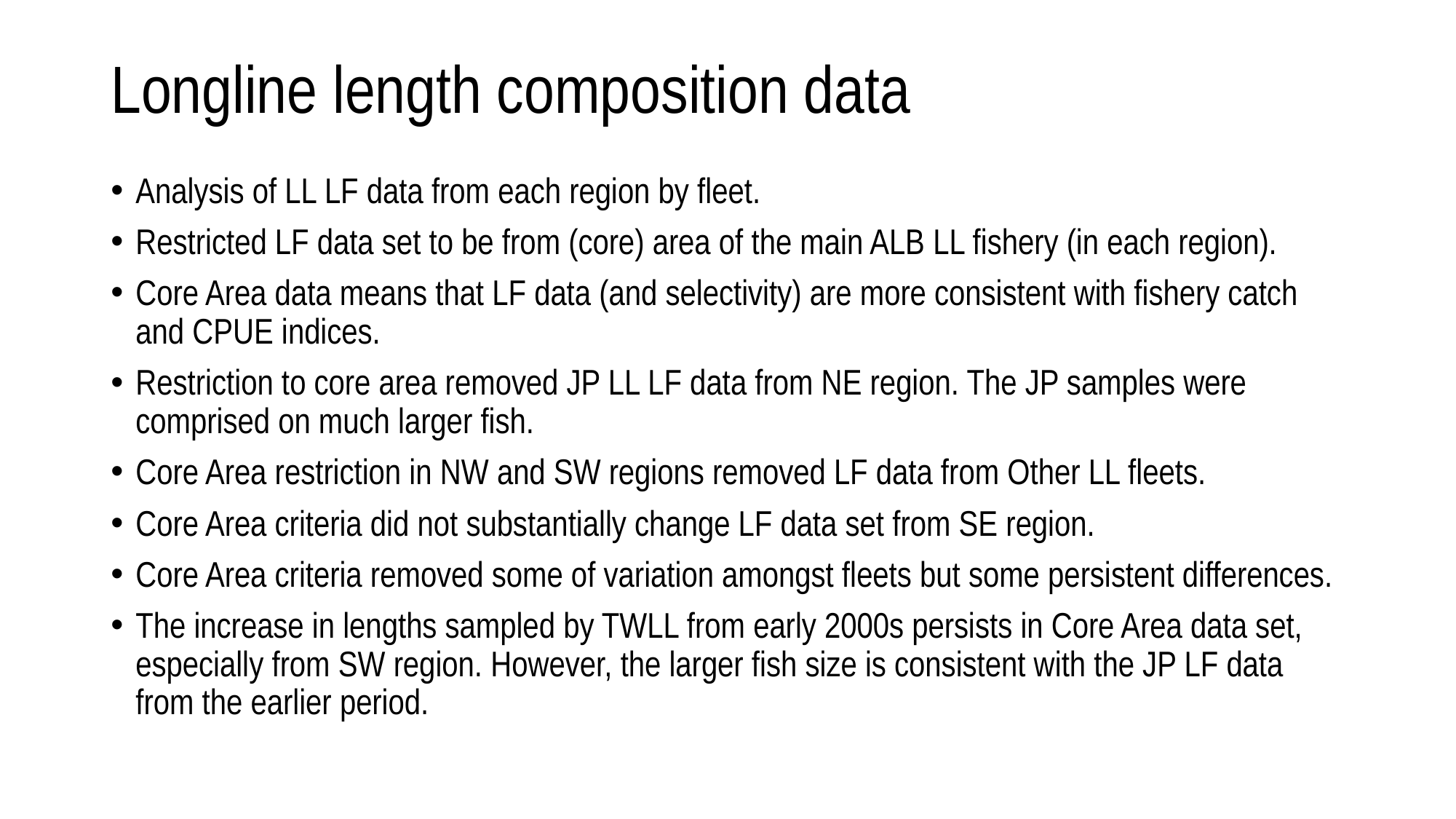

# Longline length composition data
Analysis of LL LF data from each region by fleet.
Restricted LF data set to be from (core) area of the main ALB LL fishery (in each region).
Core Area data means that LF data (and selectivity) are more consistent with fishery catch and CPUE indices.
Restriction to core area removed JP LL LF data from NE region. The JP samples were comprised on much larger fish.
Core Area restriction in NW and SW regions removed LF data from Other LL fleets.
Core Area criteria did not substantially change LF data set from SE region.
Core Area criteria removed some of variation amongst fleets but some persistent differences.
The increase in lengths sampled by TWLL from early 2000s persists in Core Area data set, especially from SW region. However, the larger fish size is consistent with the JP LF data from the earlier period.